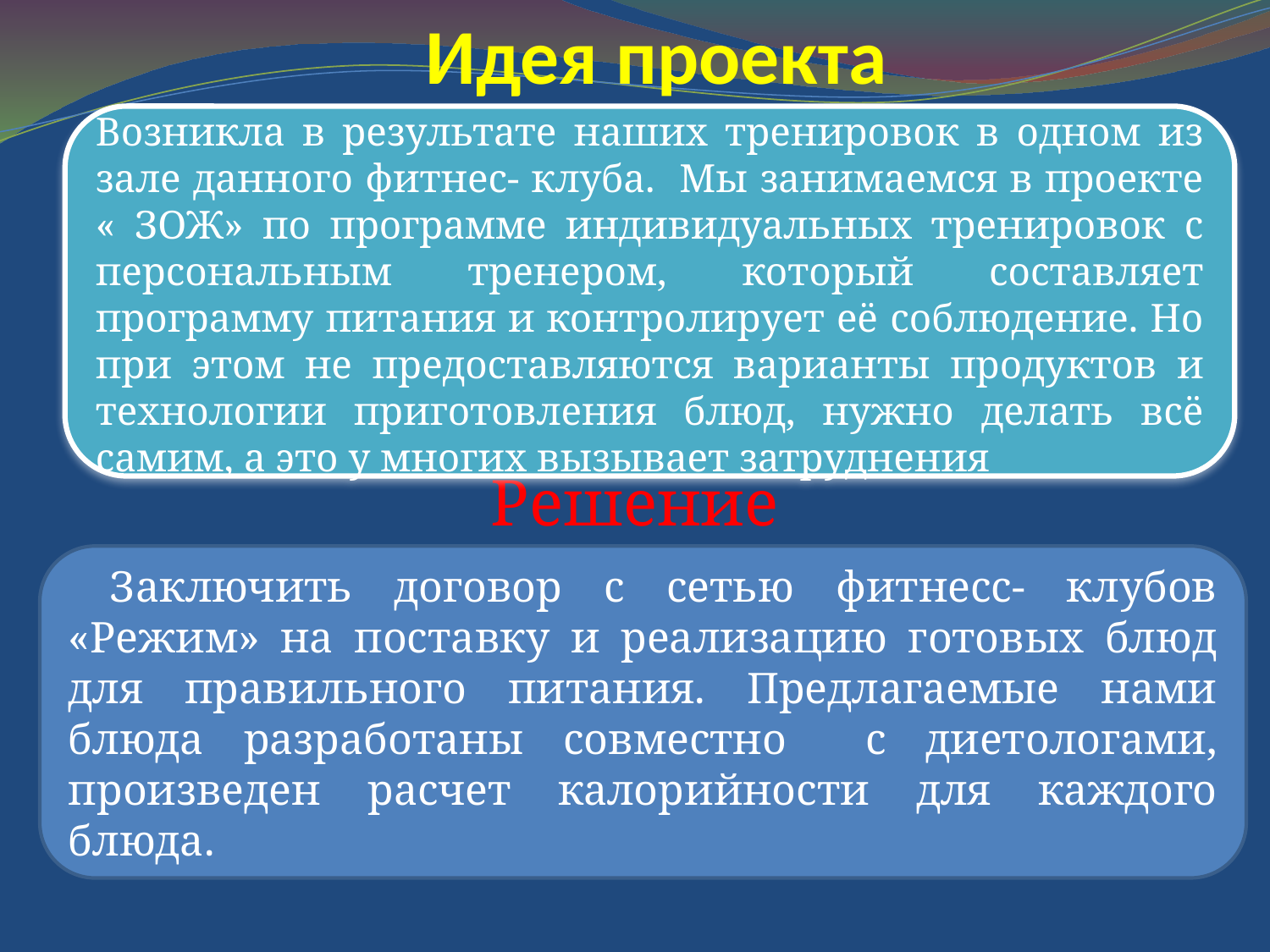

# Идея проекта

Возникла в результате наших тренировок в одном из зале данного фитнес- клуба.  Мы занимаемся в проекте « ЗОЖ» по программе индивидуальных тренировок с персональным тренером, который составляет программу питания и контролирует её соблюдение. Но при этом не предоставляются варианты продуктов и технологии приготовления блюд, нужно делать всё самим, а это у многих вызывает затруднения

Решение

 Заключить договор с сетью фитнесс- клубов «Режим» на поставку и реализацию готовых блюд для правильного питания. Предлагаемые нами блюда разработаны совместно  с диетологами, произведен расчет калорийности для каждого блюда.